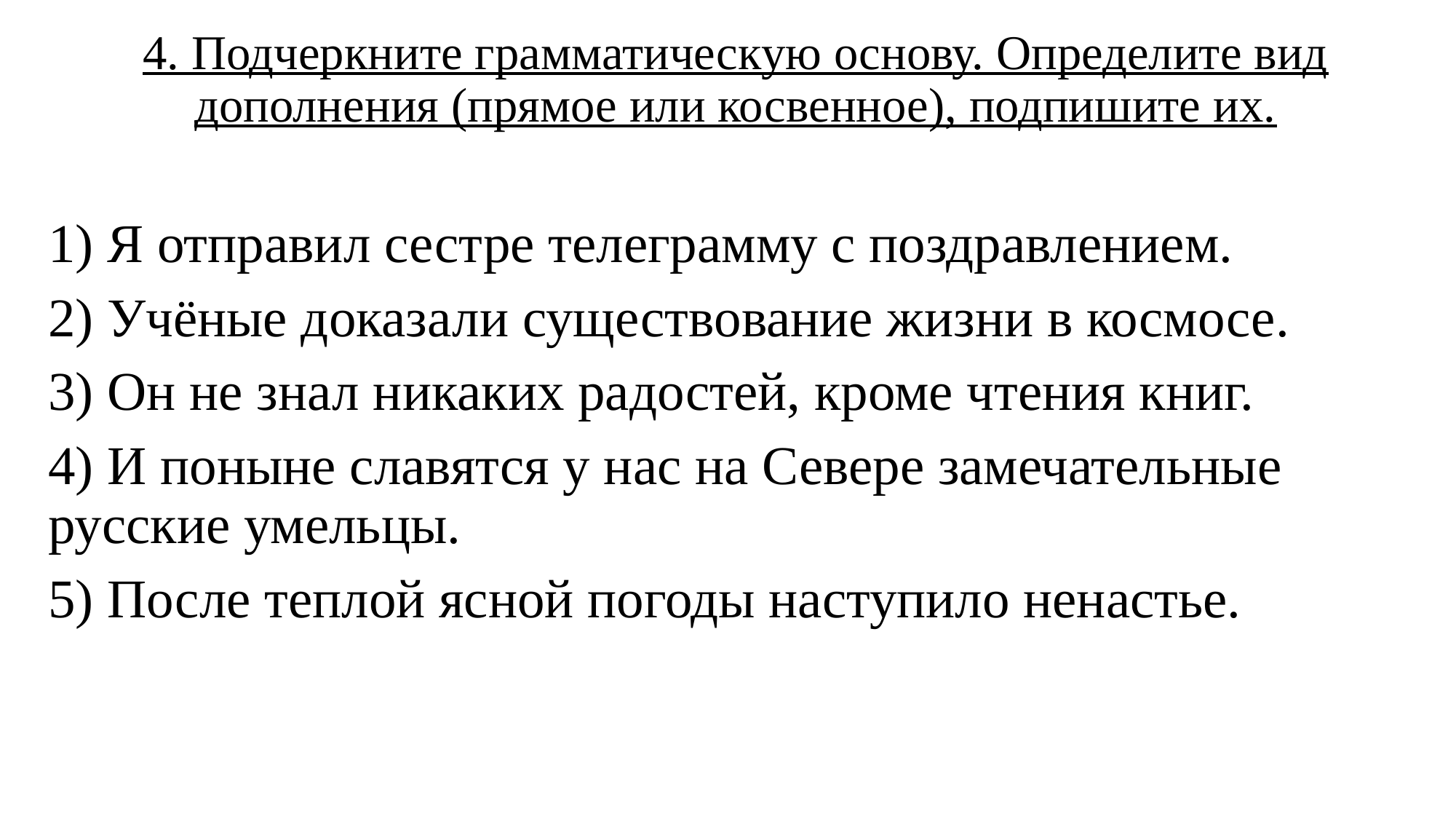

4. Подчеркните грамматическую основу. Определите вид дополнения (прямое или косвенное), подпишите их.

1) Я отправил сестре телеграмму с поздравлением.
2) Учёные доказали существование жизни в космосе.
3) Он не знал никаких радостей, кроме чтения книг.
4) И поныне славятся у нас на Севере замечательные русские умельцы.
5) После теплой ясной погоды наступило ненастье.